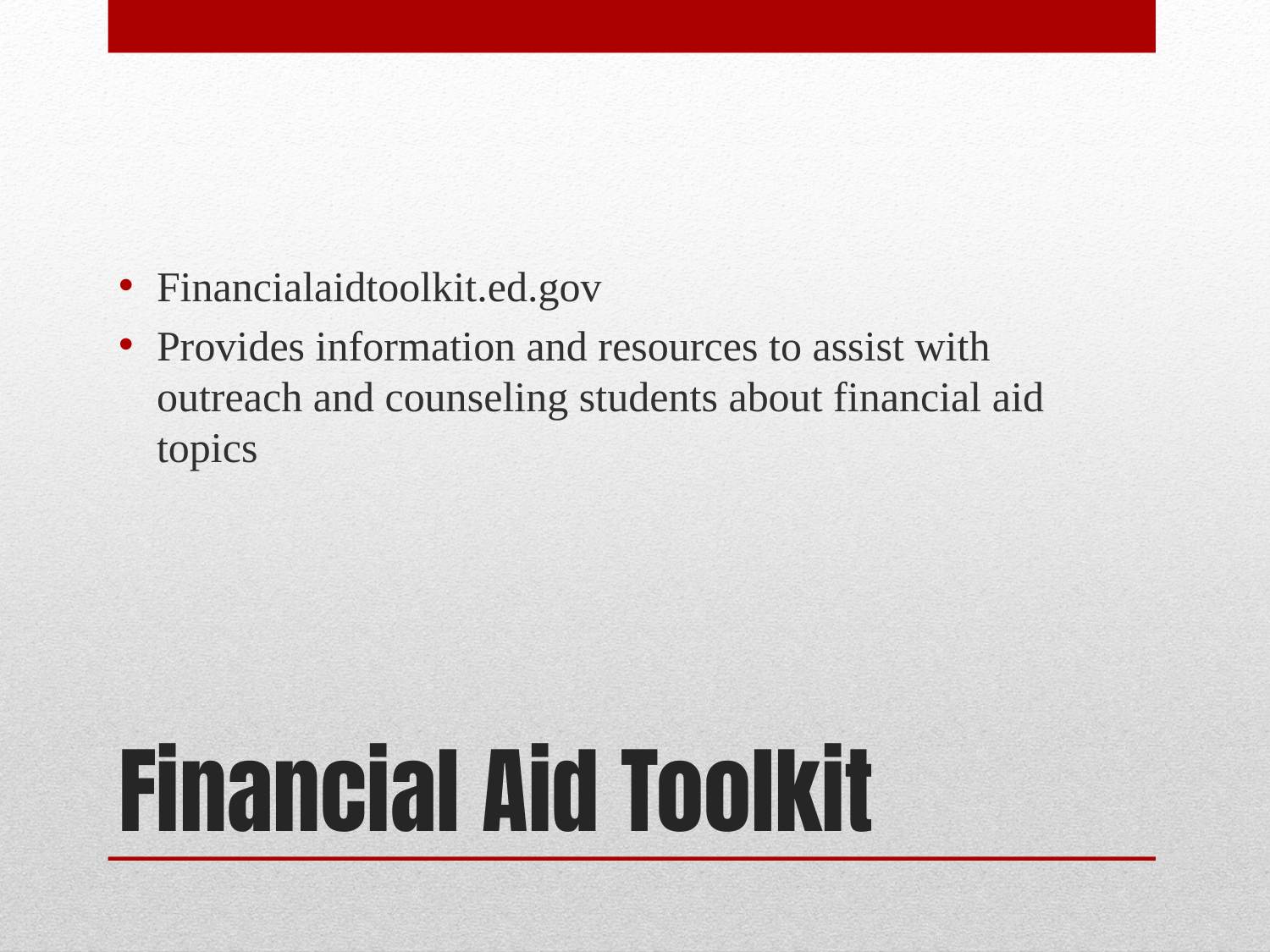

Financialaidtoolkit.ed.gov
Provides information and resources to assist with outreach and counseling students about financial aid topics
# Financial Aid Toolkit